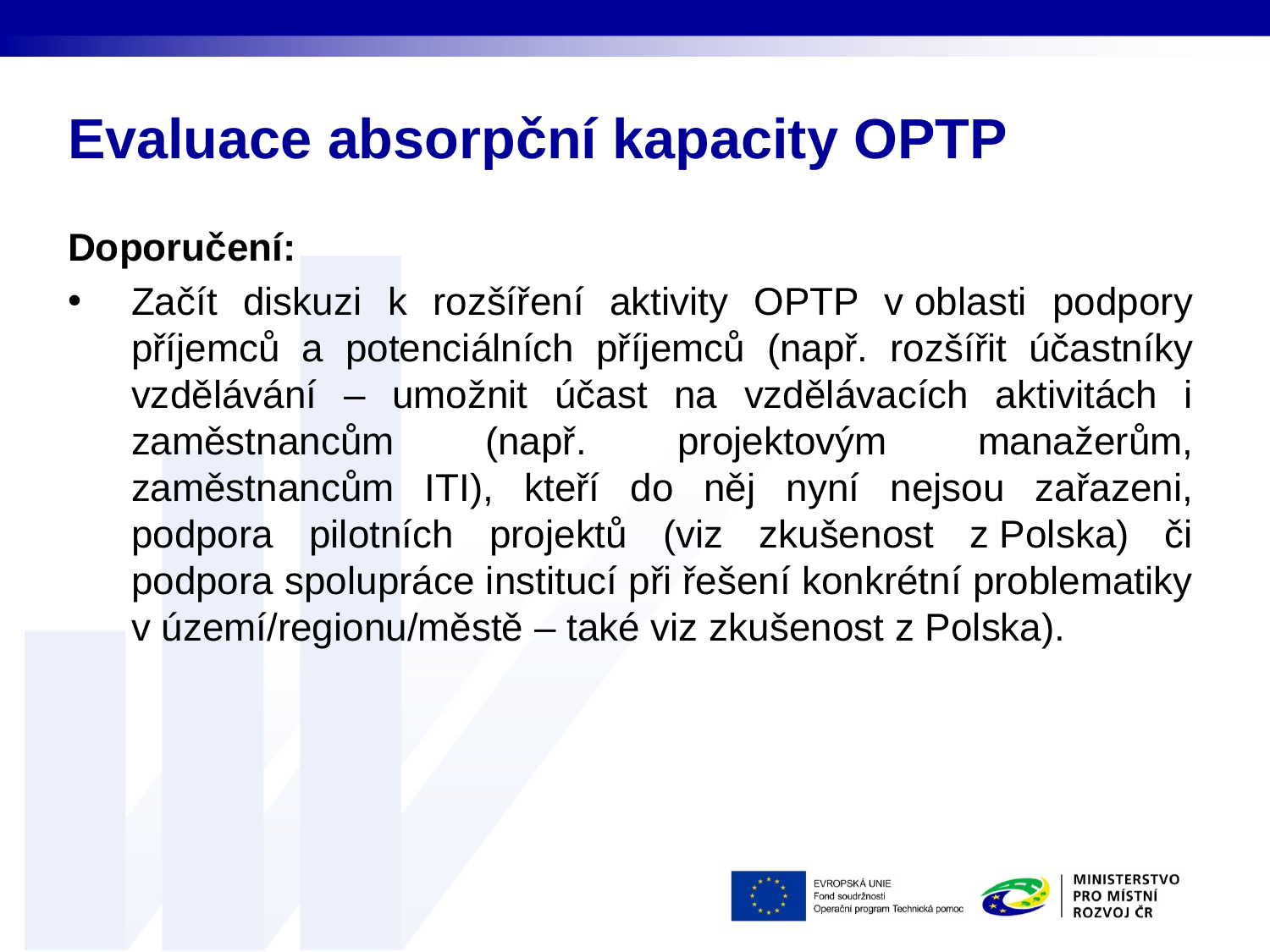

# Evaluace absorpční kapacity OPTP
Doporučení:
Začít diskuzi k rozšíření aktivity OPTP v oblasti podpory příjemců a potenciálních příjemců (např. rozšířit účastníky vzdělávání – umožnit účast na vzdělávacích aktivitách i zaměstnancům (např. projektovým manažerům, zaměstnancům ITI), kteří do něj nyní nejsou zařazeni, podpora pilotních projektů (viz zkušenost z Polska) či podpora spolupráce institucí při řešení konkrétní problematiky v území/regionu/městě – také viz zkušenost z Polska).